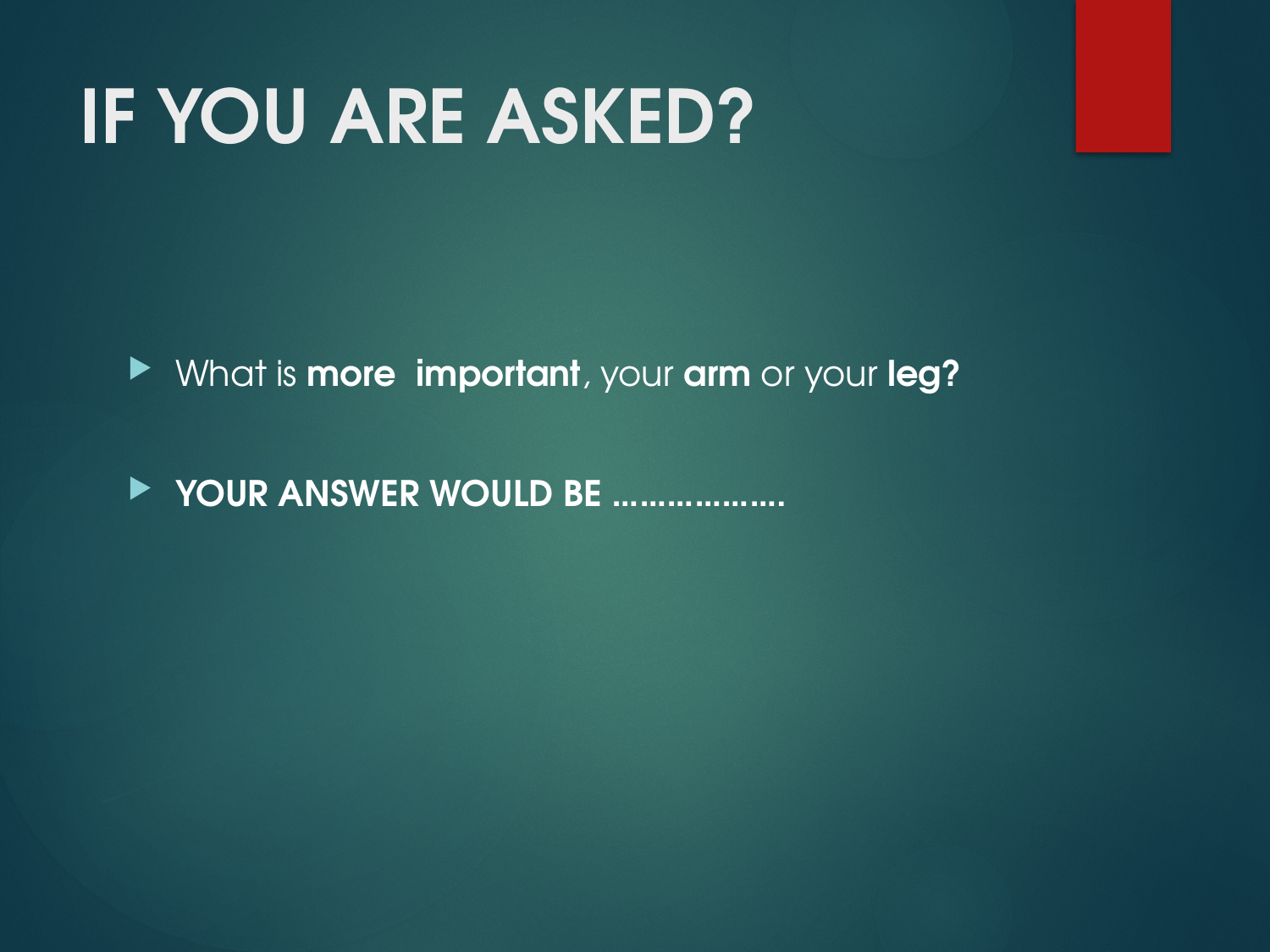

# IF YOU ARE ASKED?

What is more  important, your arm or your leg?

YOUR ANSWER WOULD BE ……………….